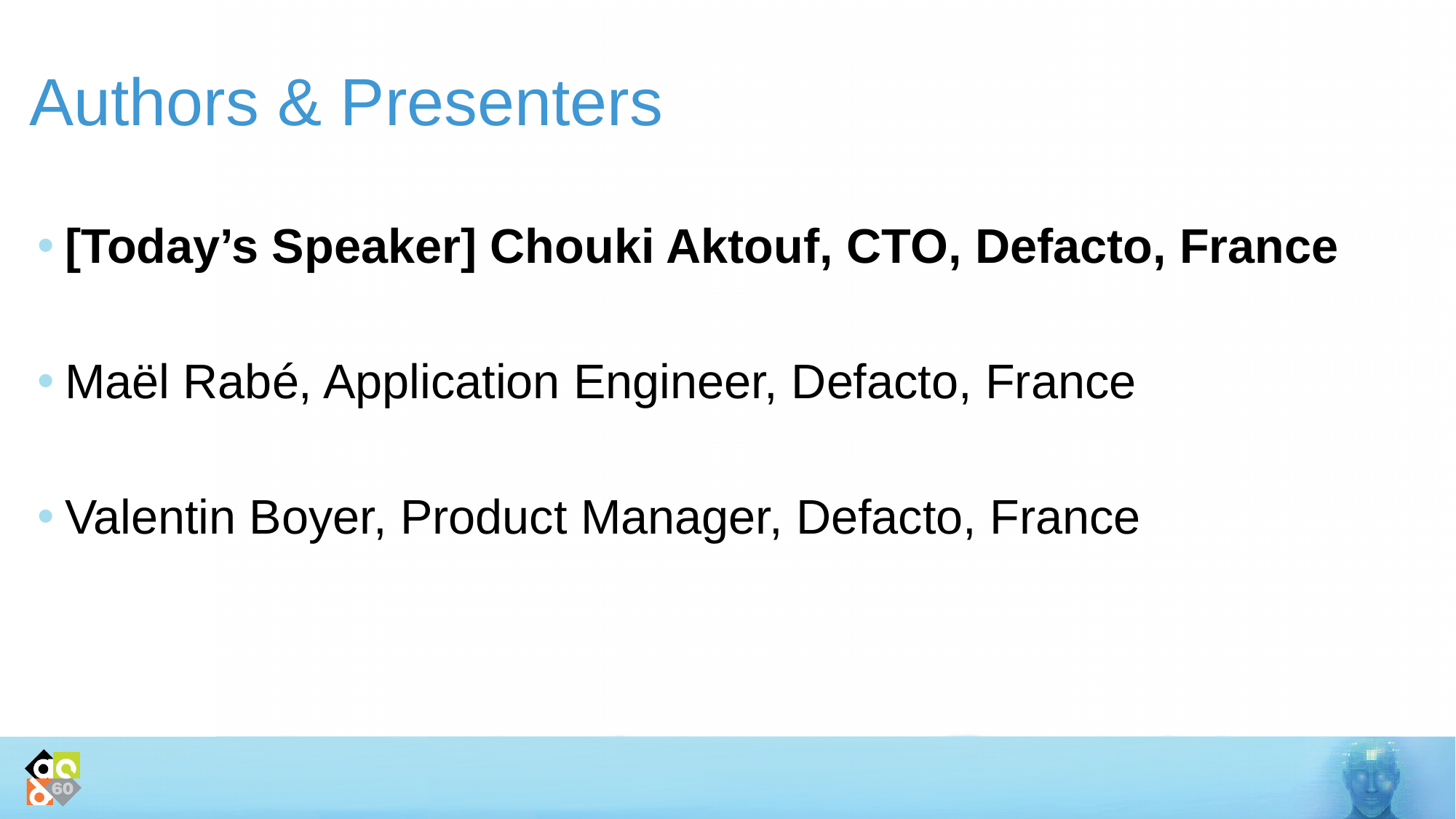

# Authors & Presenters
[Today’s Speaker] Chouki Aktouf, CTO, Defacto, France

Maël Rabé, Application Engineer, Defacto, France

Valentin Boyer, Product Manager, Defacto, France